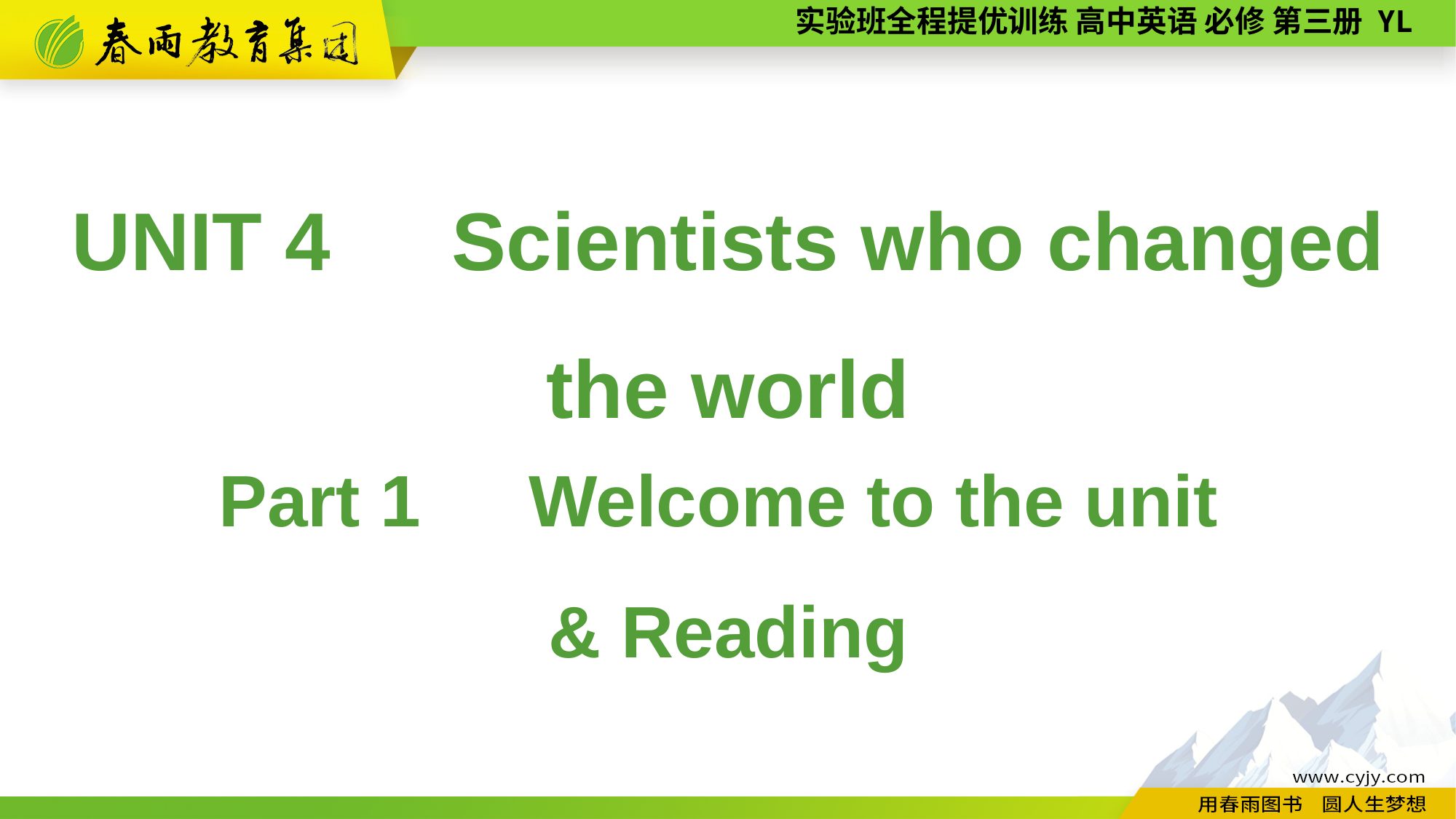

UNIT 4　Scientists who changed the world
Part 1　Welcome to the unit
& Reading